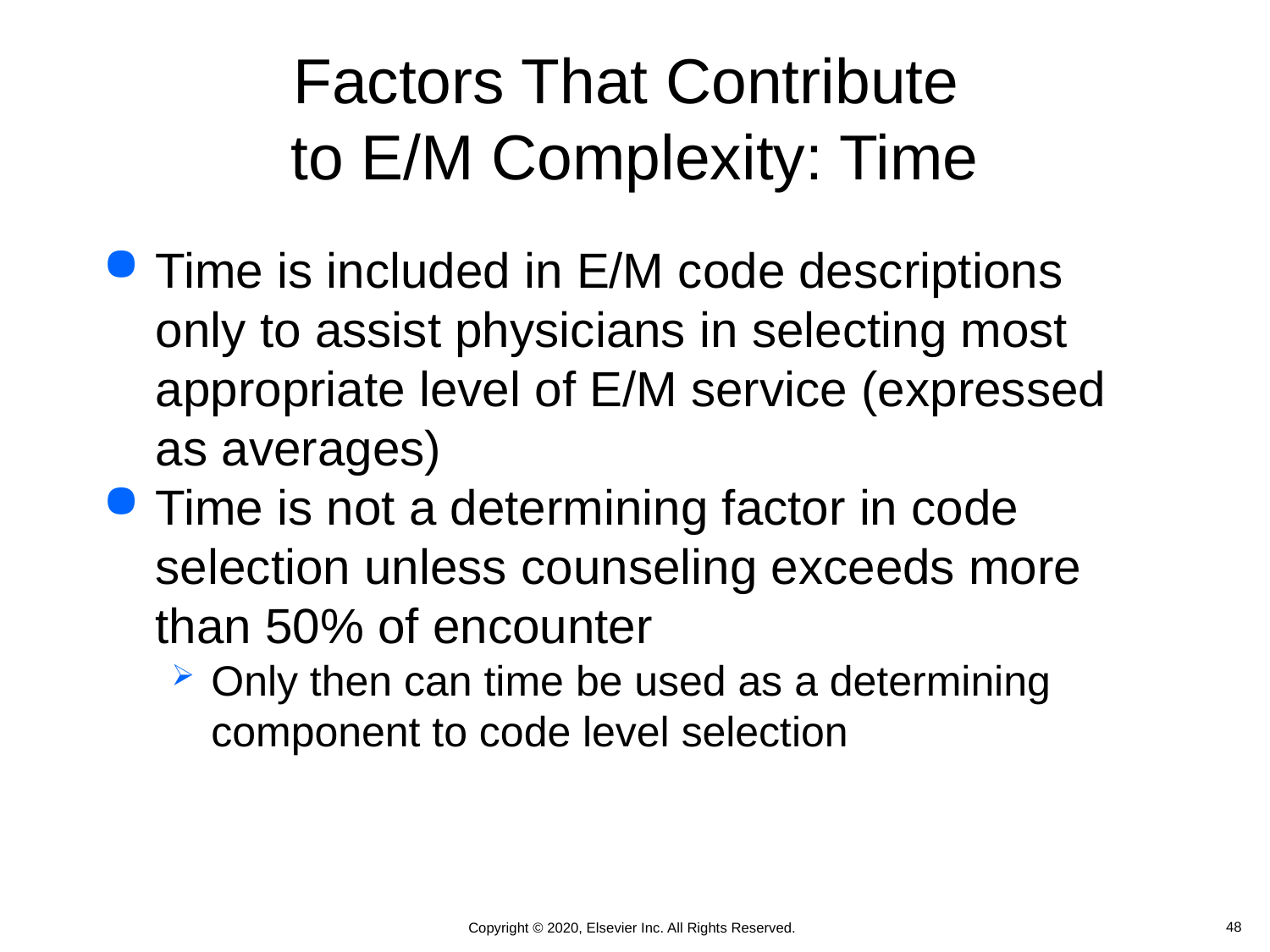

# Factors That Contribute to E/M Complexity: Time
Time is included in E/M code descriptions only to assist physicians in selecting most appropriate level of E/M service (expressed as averages)
Time is not a determining factor in code selection unless counseling exceeds more than 50% of encounter
Only then can time be used as a determining component to code level selection
 48